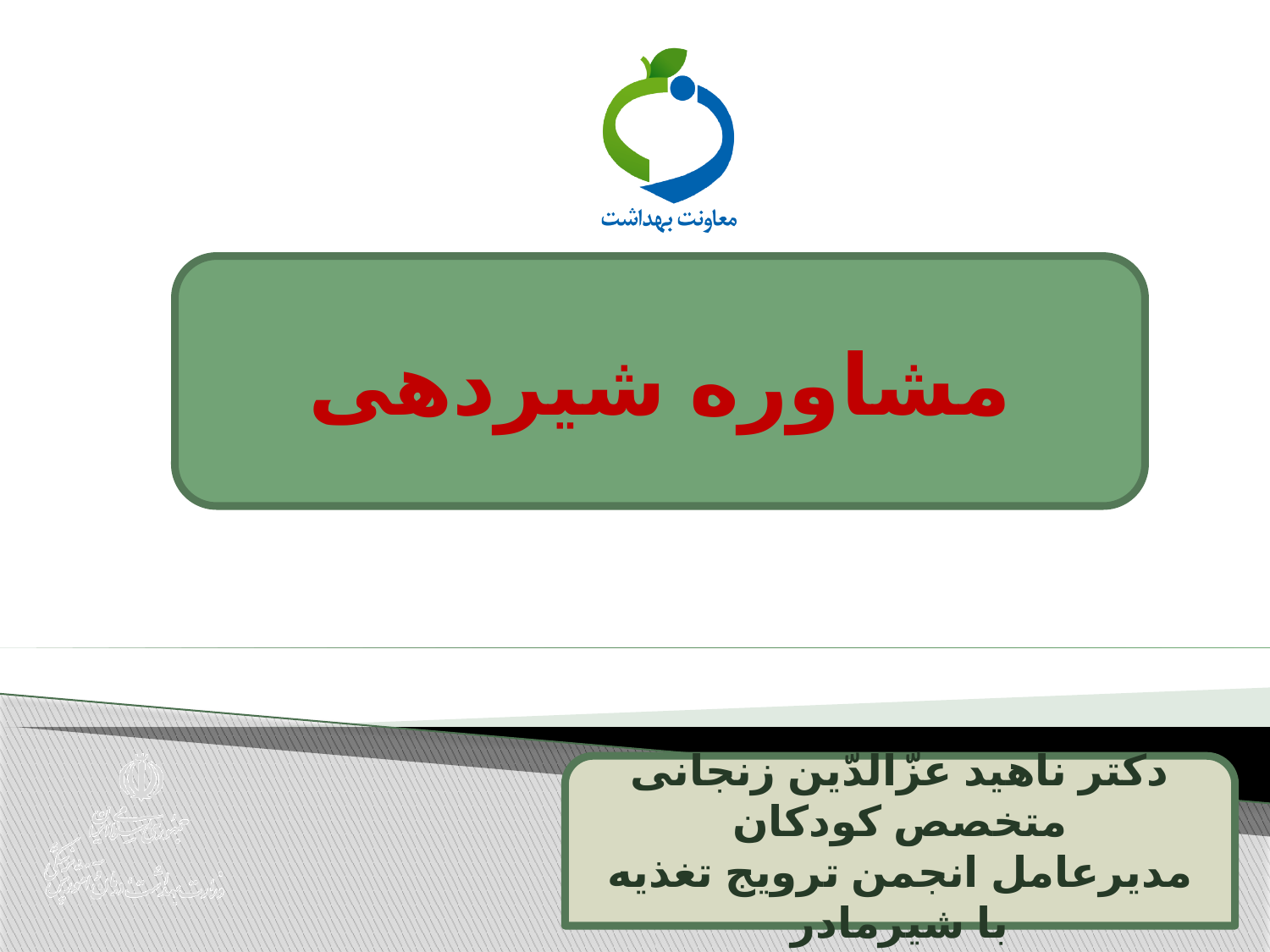

مشاوره شیردهی
دکتر ناهید عزّالدّین زنجانی
متخصص کودکان
مدیرعامل انجمن ترویج تغذیه با شیرمادر